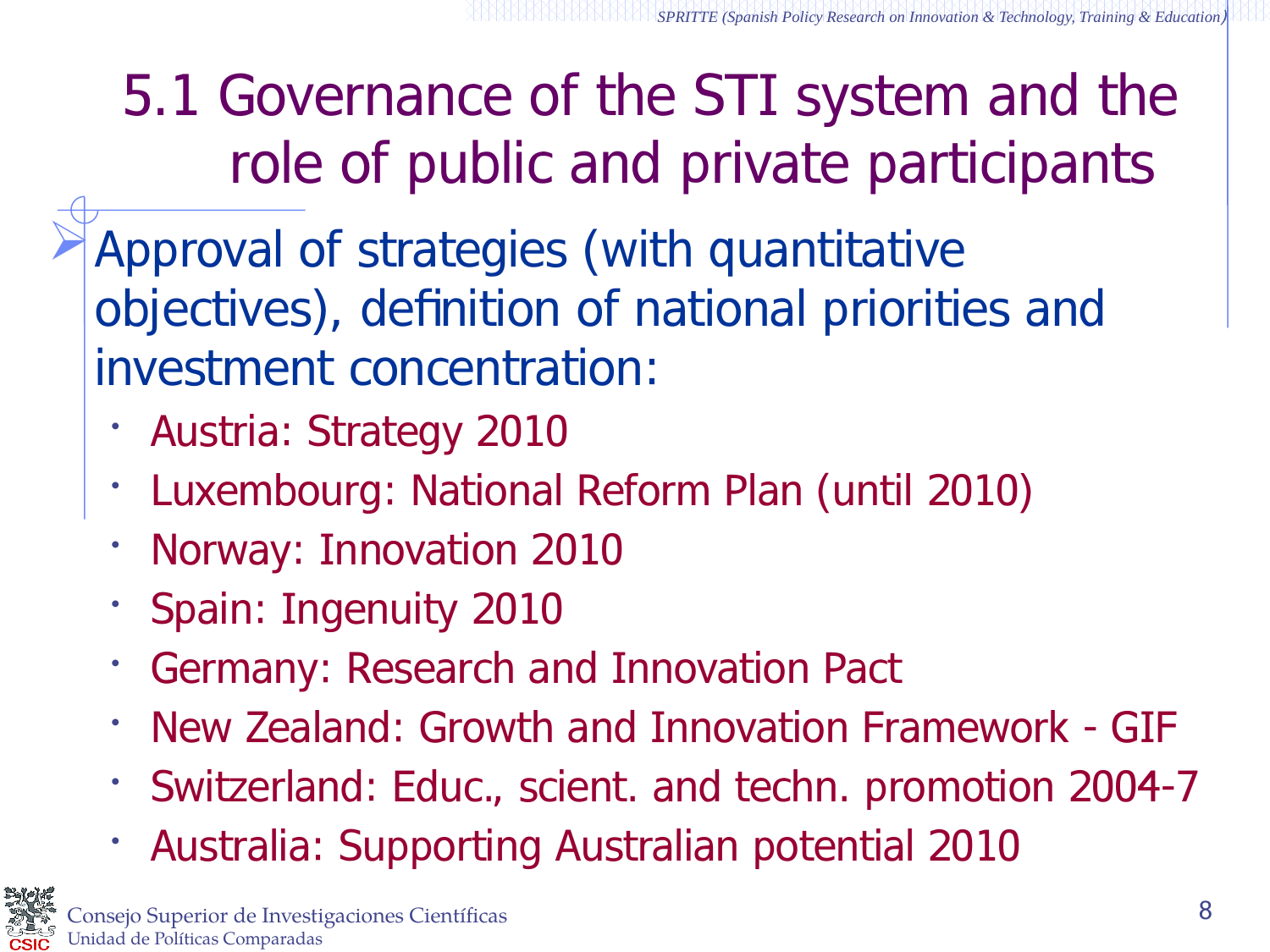

# 5.1 Governance of the STI system and the role of public and private participants
Approval of strategies (with quantitative objectives), definition of national priorities and investment concentration:
Austria: Strategy 2010
Luxembourg: National Reform Plan (until 2010)
Norway: Innovation 2010
Spain: Ingenuity 2010
Germany: Research and Innovation Pact
New Zealand: Growth and Innovation Framework - GIF
Switzerland: Educ., scient. and techn. promotion 2004-7
Australia: Supporting Australian potential 2010
8